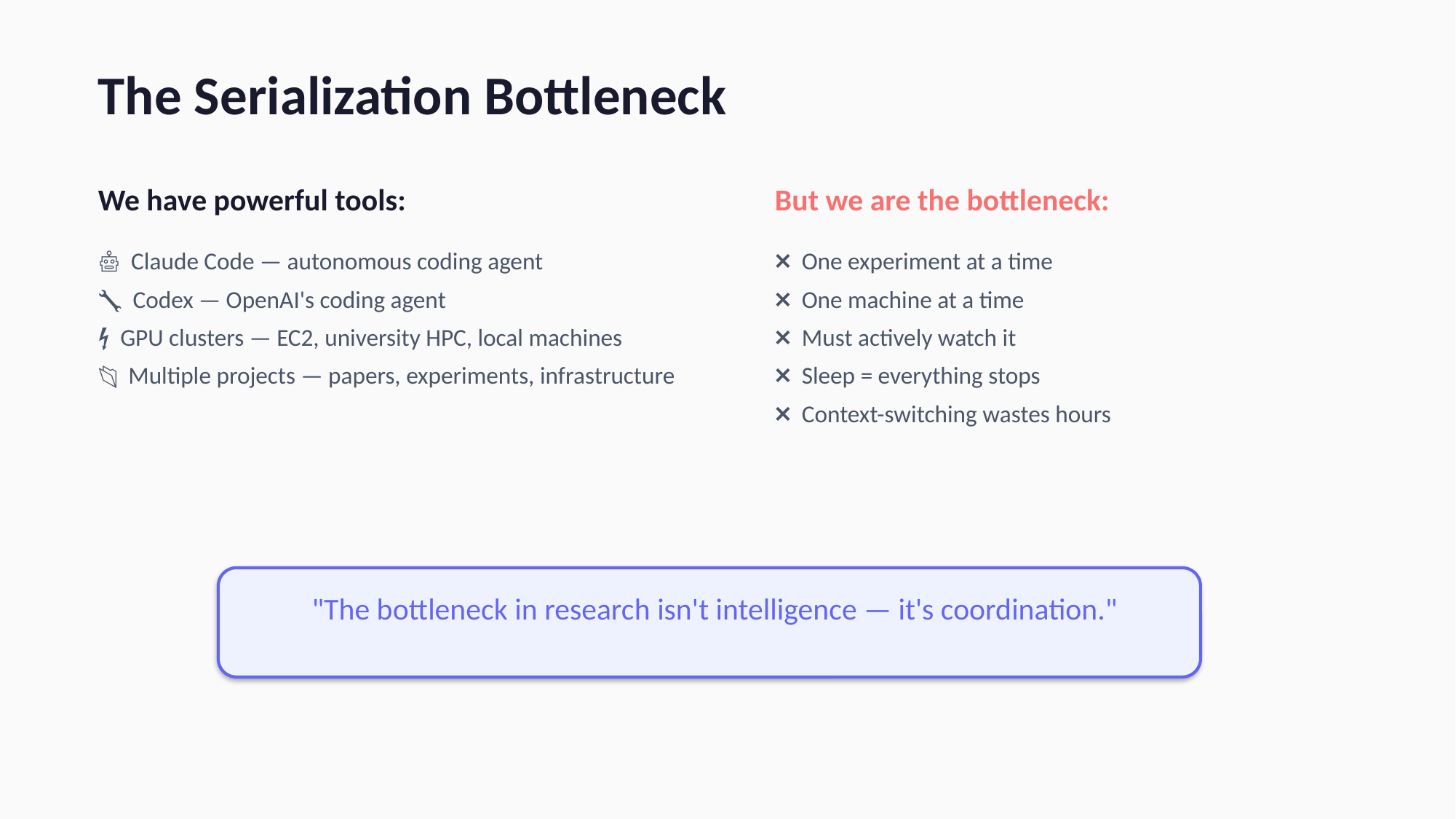

The Serialization Bottleneck
We have powerful tools:
But we are the bottleneck:
🤖  Claude Code — autonomous coding agent
🔧  Codex — OpenAI's coding agent
⚡  GPU clusters — EC2, university HPC, local machines
📂  Multiple projects — papers, experiments, infrastructure
❌  One experiment at a time
❌  One machine at a time
❌  Must actively watch it
❌  Sleep = everything stops
❌  Context-switching wastes hours

"The bottleneck in research isn't intelligence — it's coordination."